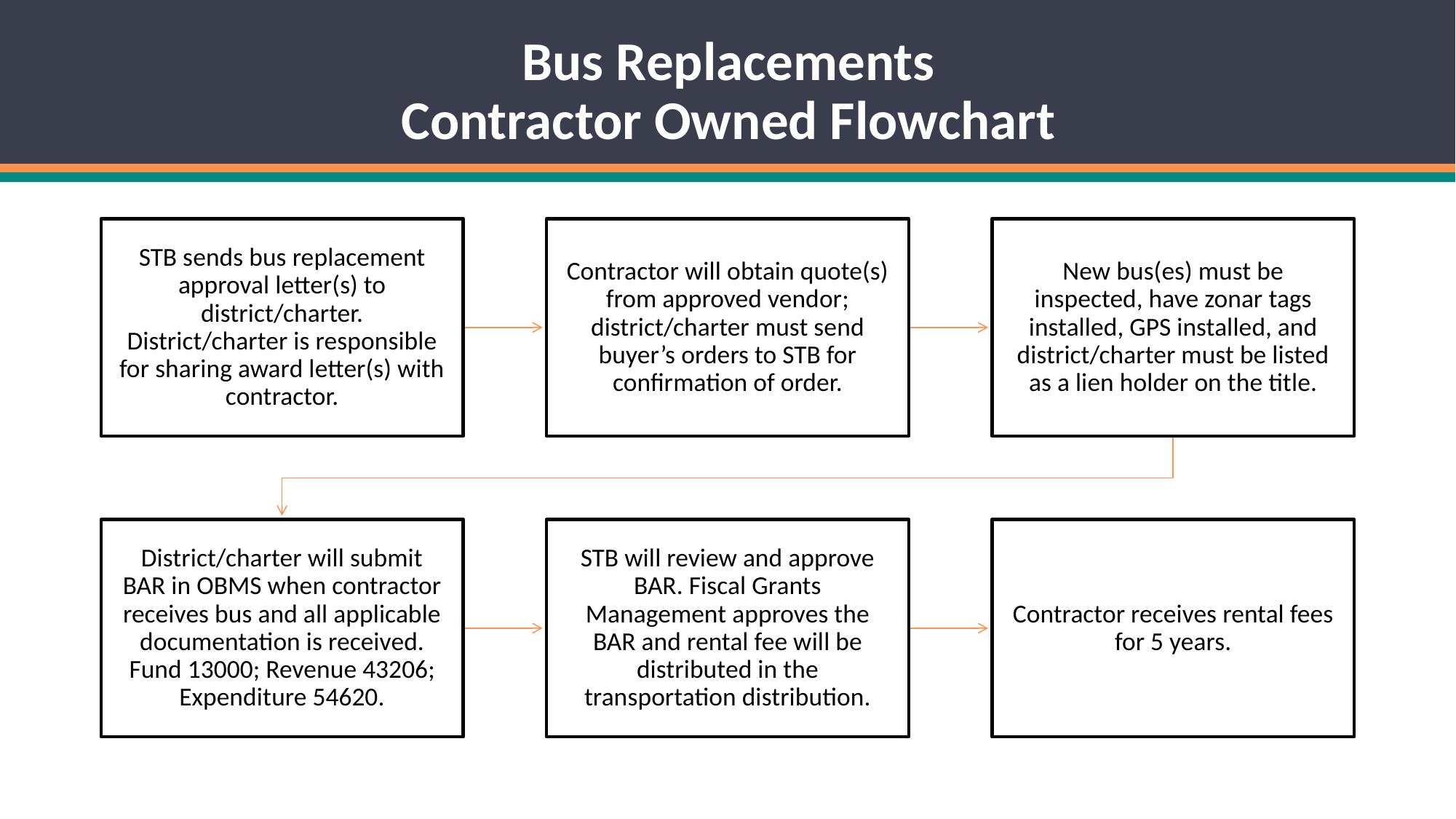

# Bus Replacements Contractor Owned Flowchart

STB sends bus replacement approval letter(s) to district/charter. District/charter is responsible for sharing award letter(s) with contractor.

Contractor will obtain quote(s) from approved vendor; district/charter must send buyer’s orders to STB for confirmation of order.

New bus(es) must be inspected, have zonar tags installed, GPS installed, and district/charter must be listed as a lien holder on the title.

District/charter will submit BAR in OBMS when contractor receives bus and all applicable documentation is received. Fund 13000; Revenue 43206; Expenditure 54620.

STB will review and approve BAR. Fiscal Grants Management approves the BAR and rental fee will be distributed in the transportation distribution.
Contractor receives rental fees for 5 years.